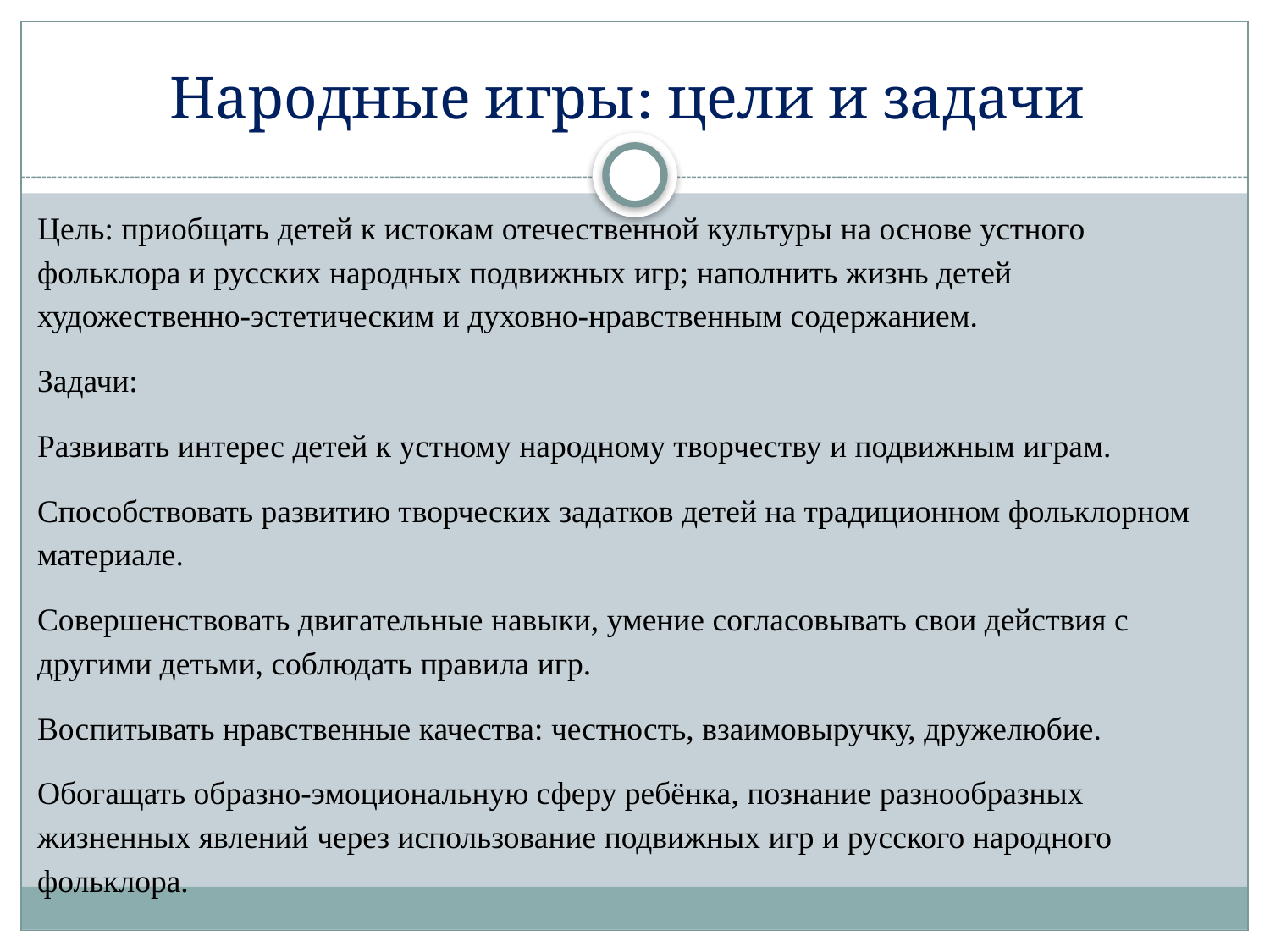

# Народные игры: цели и задачи
Цель: приобщать детей к истокам отечественной культуры на основе устного фольклора и русских народных подвижных игр; наполнить жизнь детей художественно-эстетическим и духовно-нравственным содержанием.
Задачи:
Развивать интерес детей к устному народному творчеству и подвижным играм.
Способствовать развитию творческих задатков детей на традиционном фольклорном материале.
Совершенствовать двигательные навыки, умение согласовывать свои действия с другими детьми, соблюдать правила игр.
Воспитывать нравственные качества: честность, взаимовыручку, дружелюбие.
Обогащать образно-эмоциональную сферу ребёнка, познание разнообразных жизненных явлений через использование подвижных игр и русского народного фольклора.